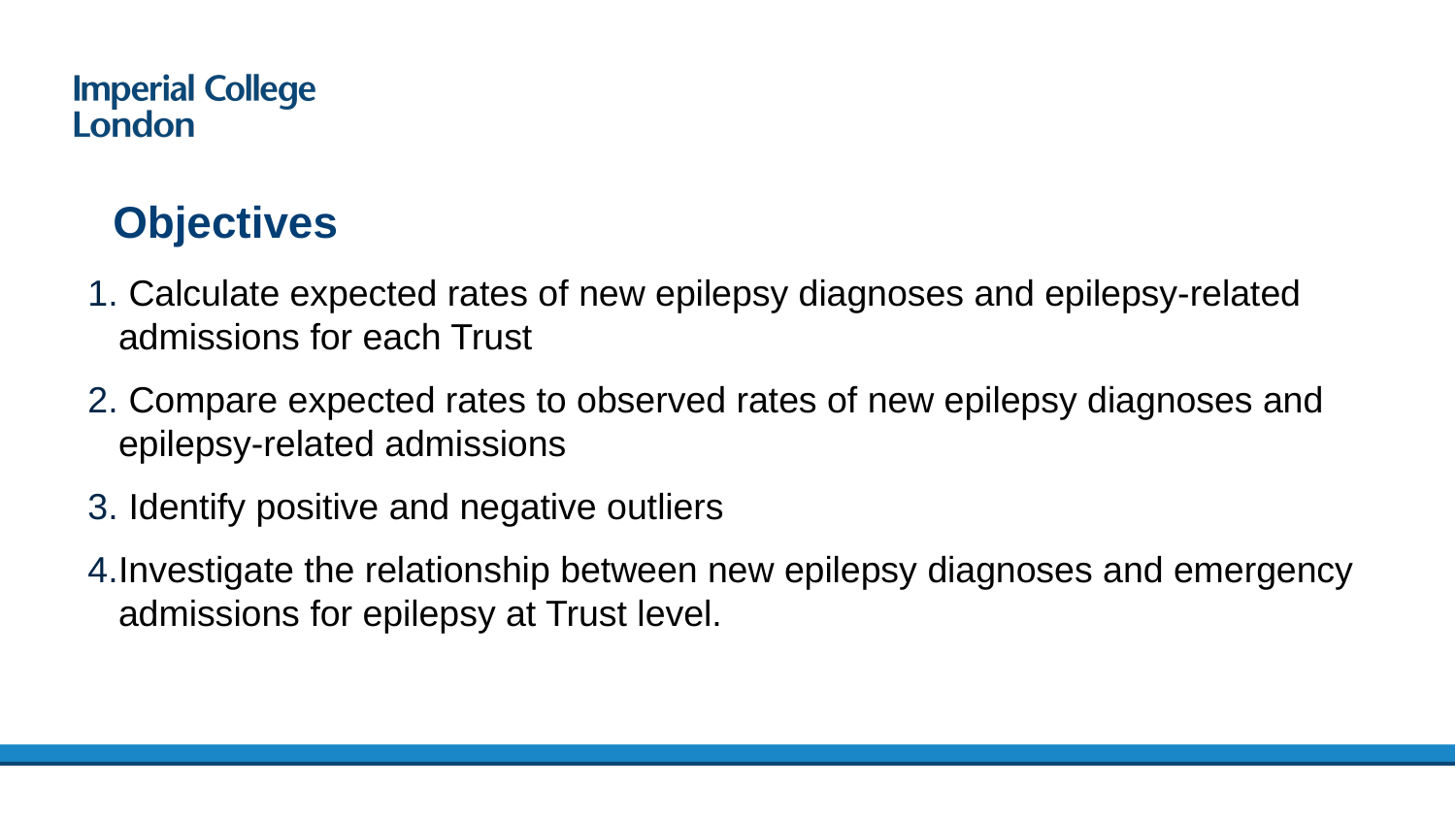

Objectives

 Calculate expected rates of new epilepsy diagnoses and epilepsy-related admissions for each Trust
 Compare expected rates to observed rates of new epilepsy diagnoses and epilepsy-related admissions
 Identify positive and negative outliers
Investigate the relationship between new epilepsy diagnoses and emergency admissions for epilepsy at Trust level.